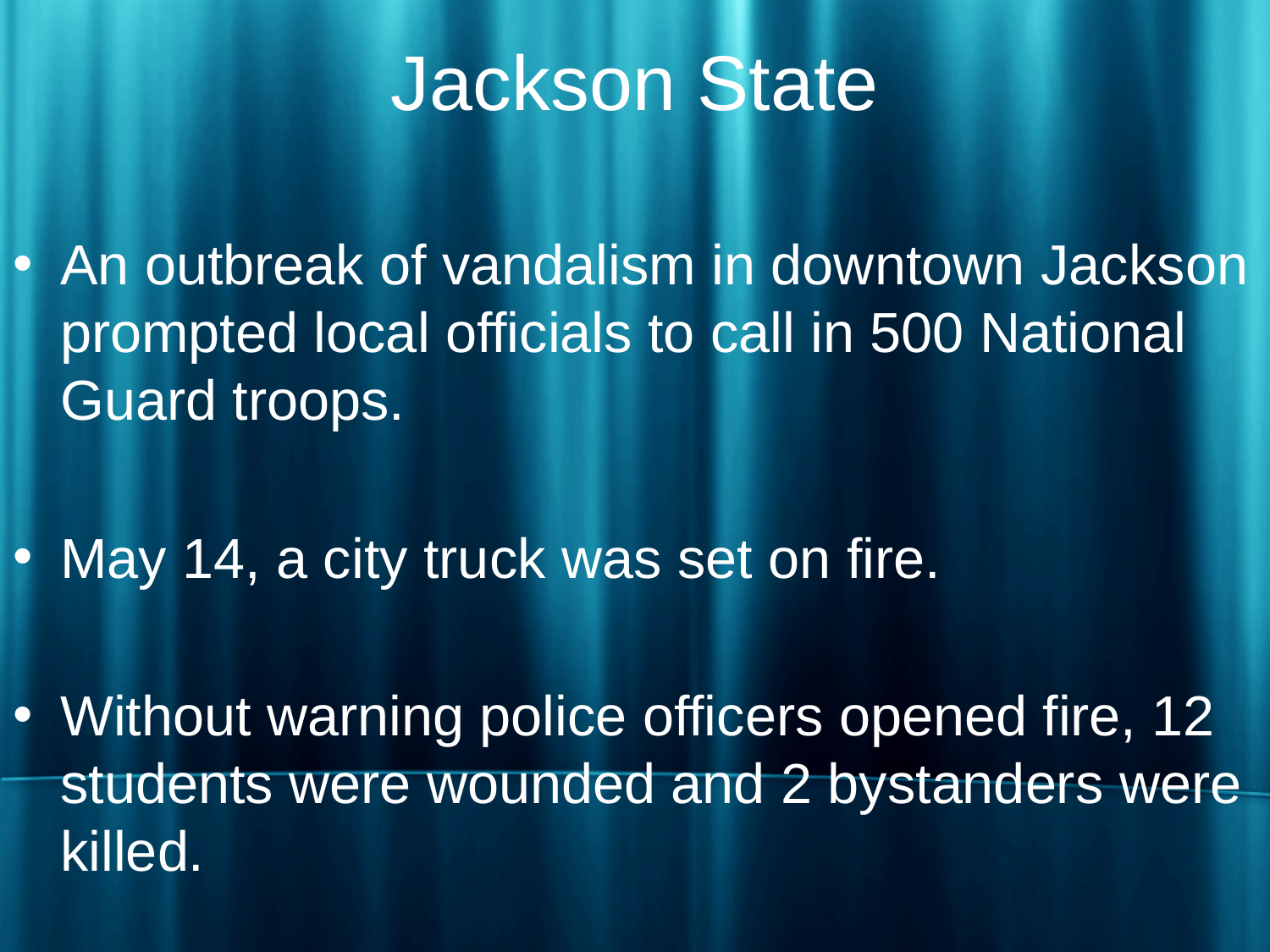

# Jackson State
An outbreak of vandalism in downtown Jackson prompted local officials to call in 500 National Guard troops.

May 14, a city truck was set on fire.

Without warning police officers opened fire, 12 students were wounded and 2 bystanders were killed.